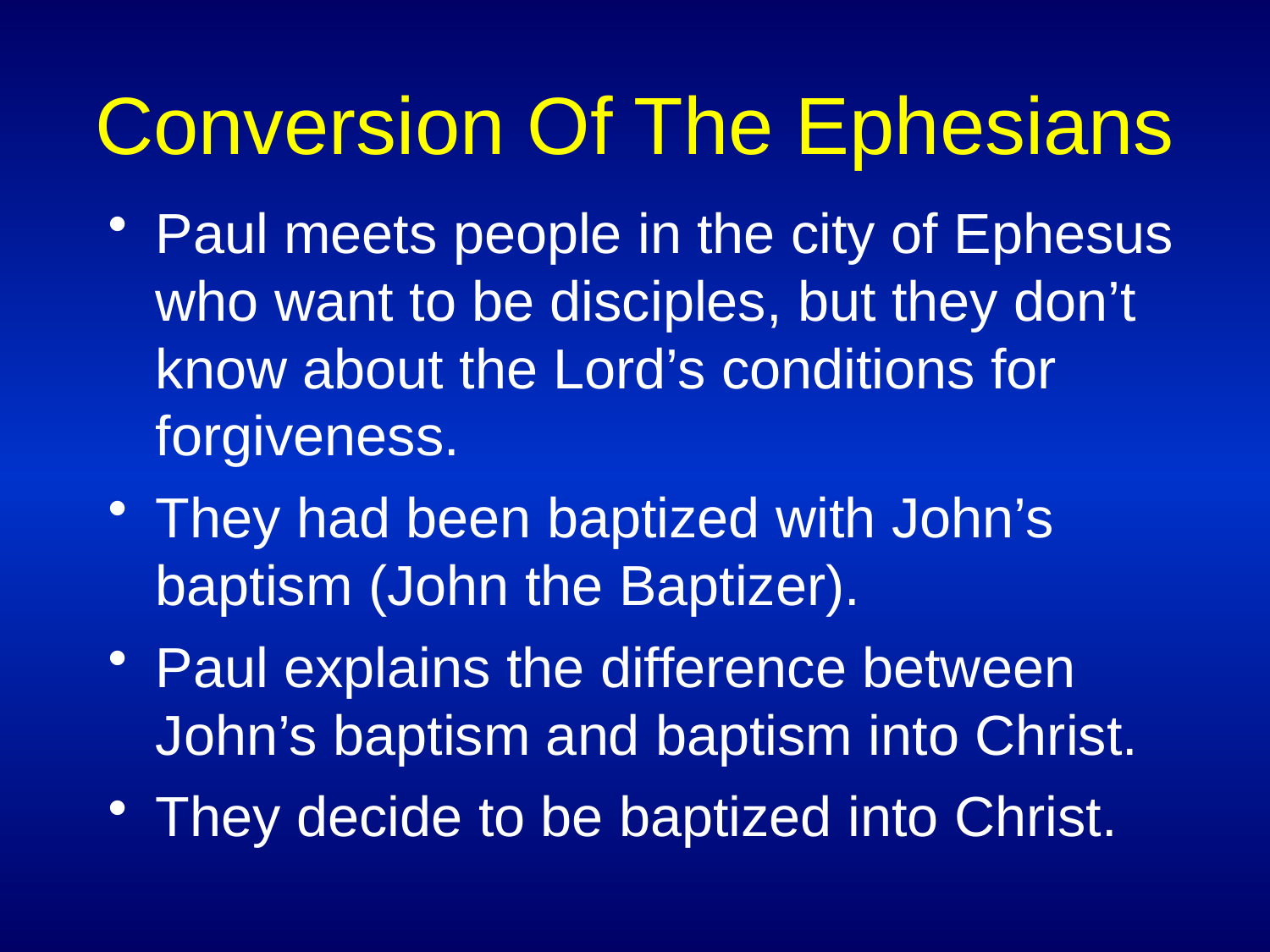

# Conversion Of The Ephesians
Paul meets people in the city of Ephesus who want to be disciples, but they don’t know about the Lord’s conditions for forgiveness.
They had been baptized with John’s baptism (John the Baptizer).
Paul explains the difference between John’s baptism and baptism into Christ.
They decide to be baptized into Christ.